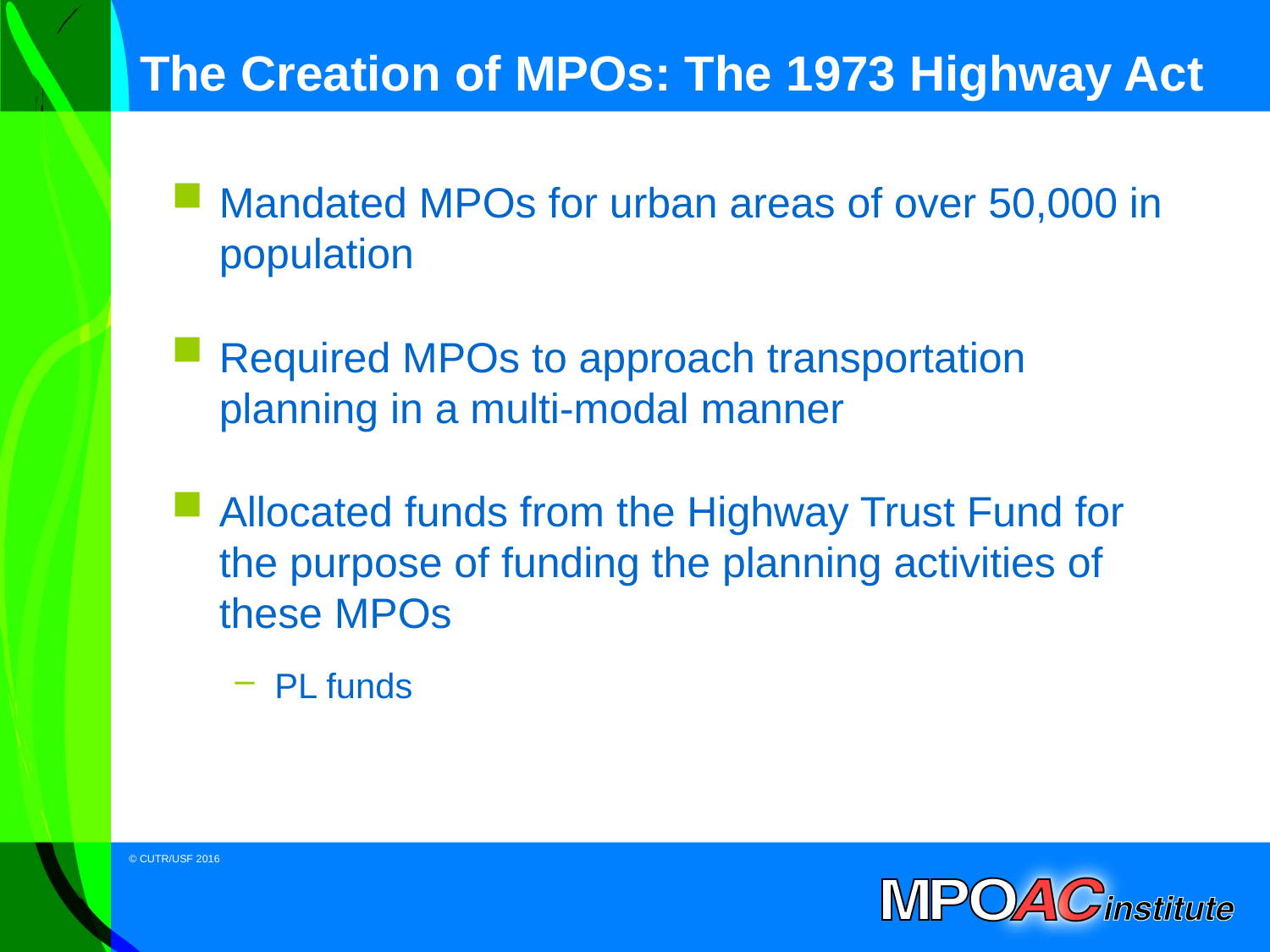

# The Creation of MPOs: The 1973 Highway Act
Mandated MPOs for urban areas of over 50,000 in population

Required MPOs to approach transportation planning in a multi-modal manner

Allocated funds from the Highway Trust Fund for the purpose of funding the planning activities of these MPOs

PL funds